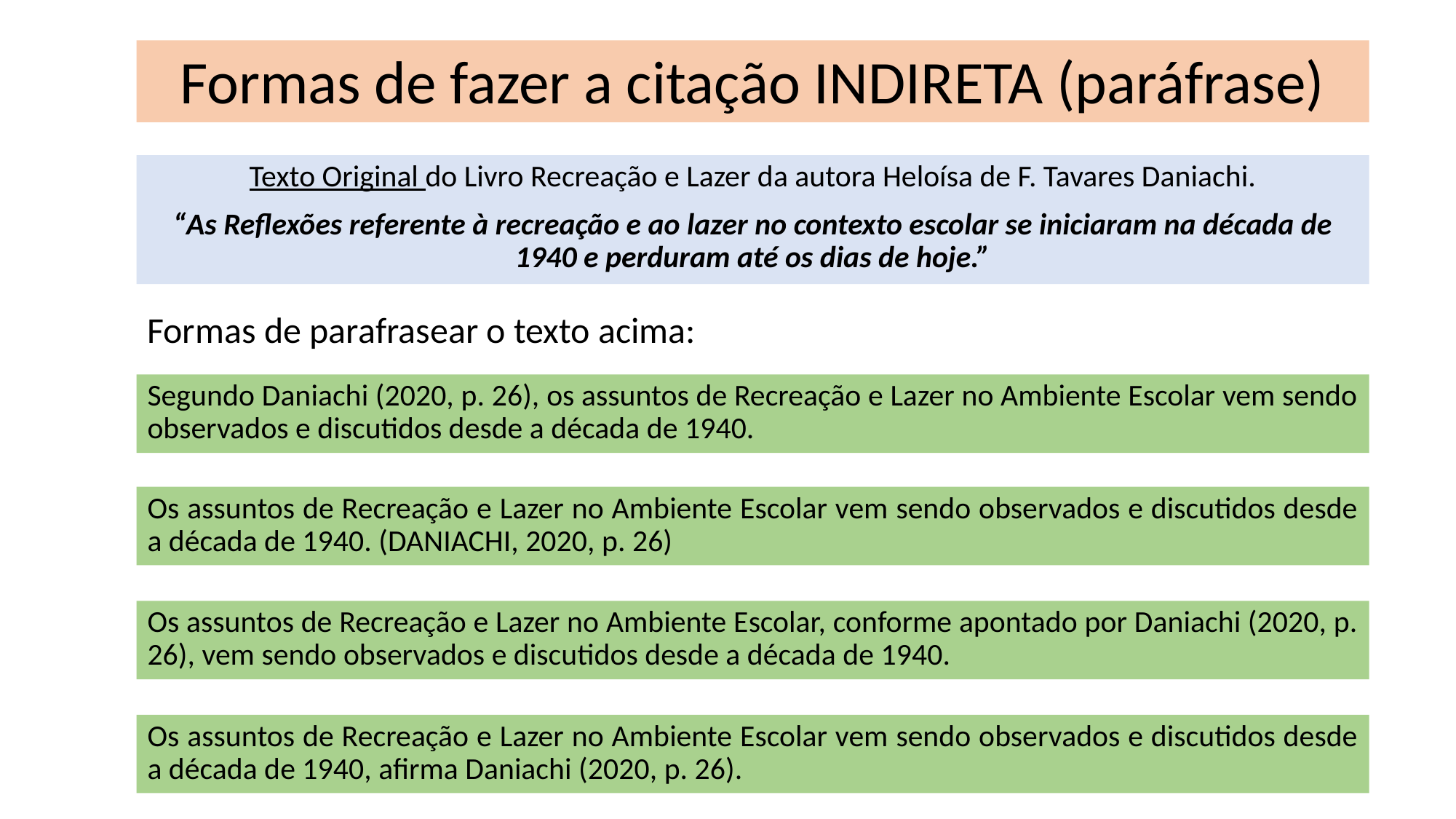

# Formas de fazer a citação INDIRETA (paráfrase)
Texto Original do Livro Recreação e Lazer da autora Heloísa de F. Tavares Daniachi.
“As Reflexões referente à recreação e ao lazer no contexto escolar se iniciaram na década de 1940 e perduram até os dias de hoje.”
Formas de parafrasear o texto acima:
Segundo Daniachi (2020, p. 26), os assuntos de Recreação e Lazer no Ambiente Escolar vem sendo observados e discutidos desde a década de 1940.
Os assuntos de Recreação e Lazer no Ambiente Escolar vem sendo observados e discutidos desde a década de 1940. (DANIACHI, 2020, p. 26)
Os assuntos de Recreação e Lazer no Ambiente Escolar, conforme apontado por Daniachi (2020, p. 26), vem sendo observados e discutidos desde a década de 1940.
Os assuntos de Recreação e Lazer no Ambiente Escolar vem sendo observados e discutidos desde a década de 1940, afirma Daniachi (2020, p. 26).